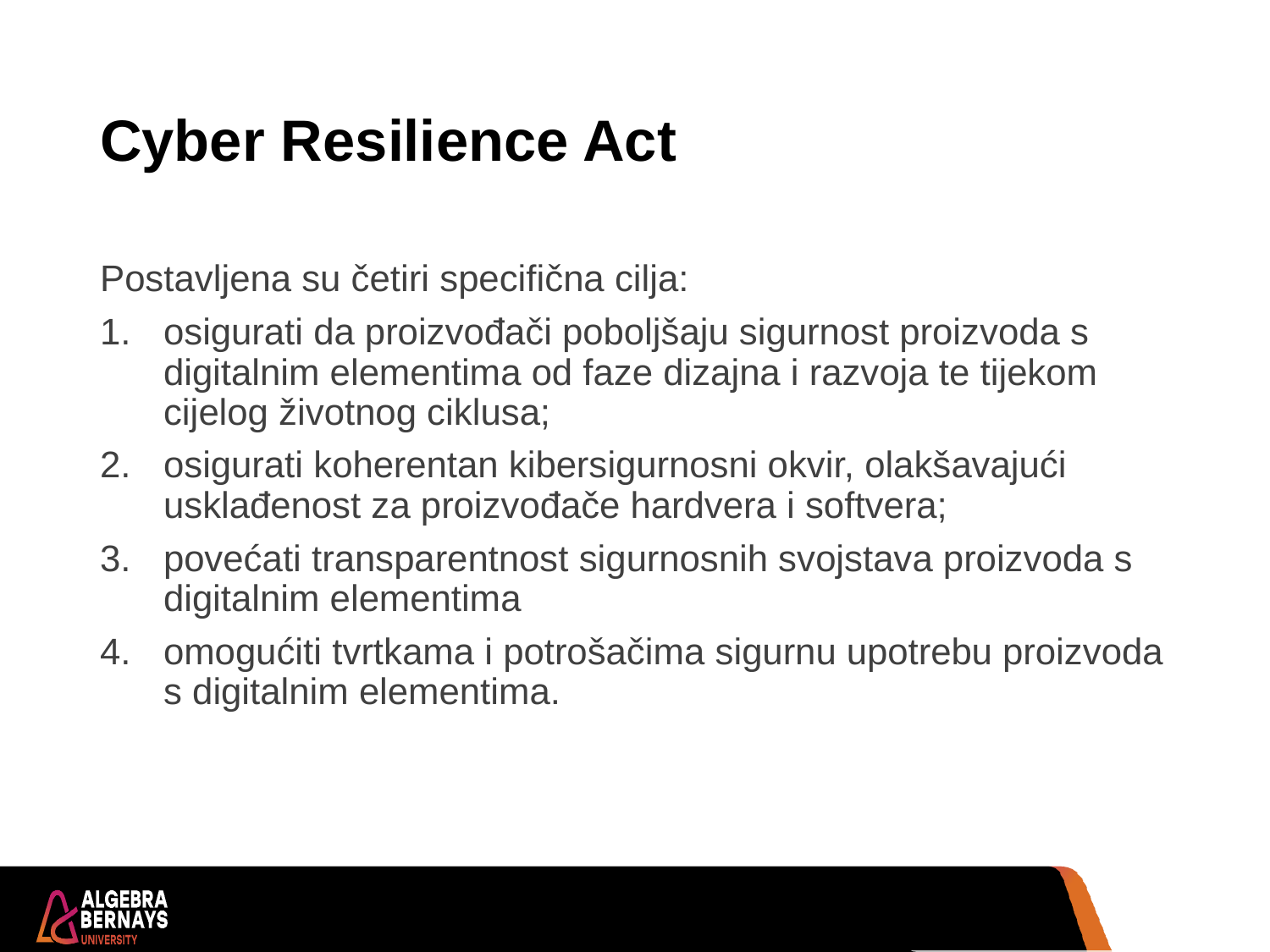

# Cyber Resilience Act
Postavljena su četiri specifična cilja:
osigurati da proizvođači poboljšaju sigurnost proizvoda s digitalnim elementima od faze dizajna i razvoja te tijekom cijelog životnog ciklusa;
osigurati koherentan kibersigurnosni okvir, olakšavajući usklađenost za proizvođače hardvera i softvera;
povećati transparentnost sigurnosnih svojstava proizvoda s digitalnim elementima
omogućiti tvrtkama i potrošačima sigurnu upotrebu proizvoda s digitalnim elementima.